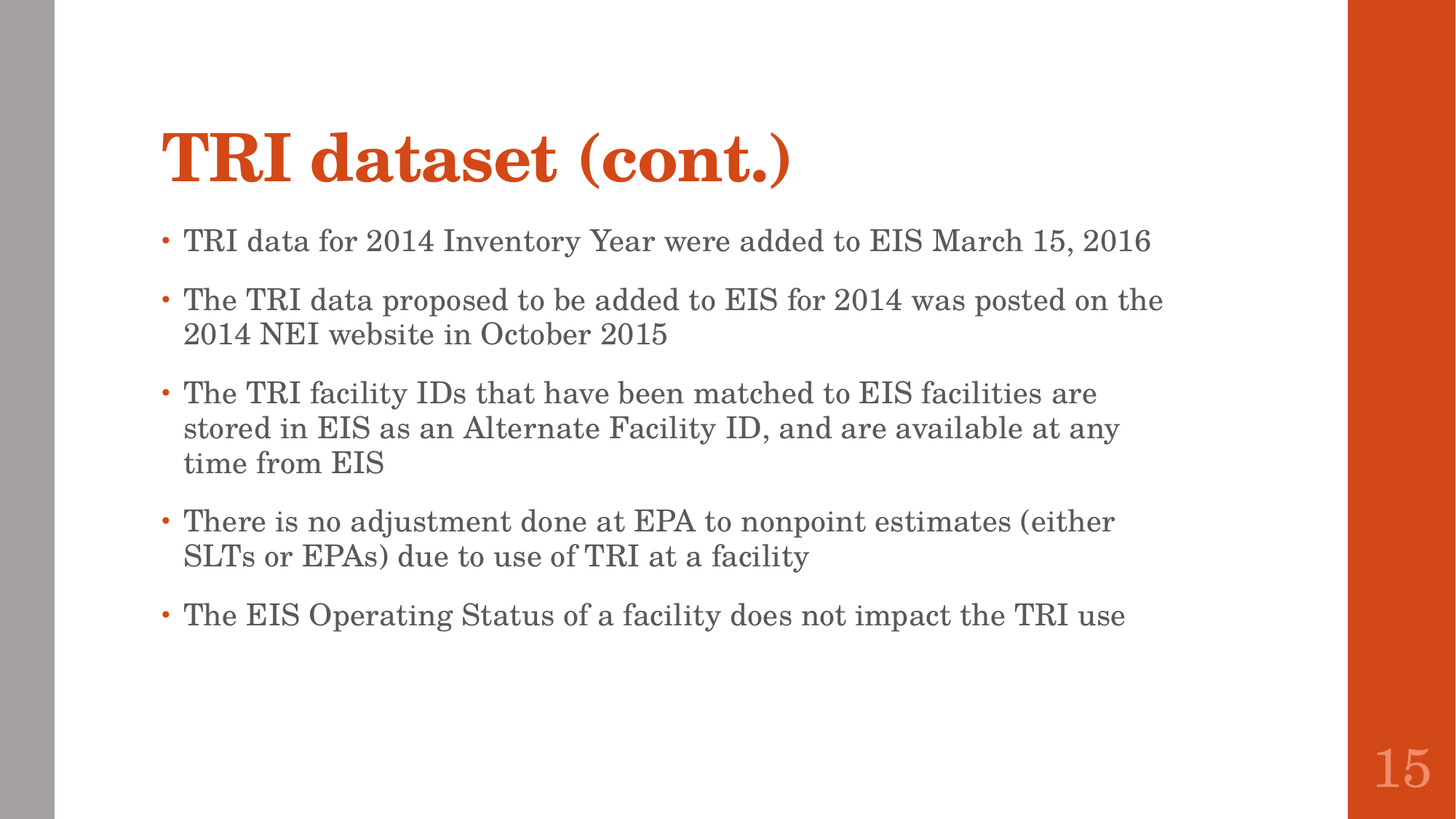

# TRI dataset (cont.)
TRI data for 2014 Inventory Year were added to EIS March 15, 2016
The TRI data proposed to be added to EIS for 2014 was posted on the 2014 NEI website in October 2015
The TRI facility IDs that have been matched to EIS facilities are stored in EIS as an Alternate Facility ID, and are available at any time from EIS
There is no adjustment done at EPA to nonpoint estimates (either SLTs or EPAs) due to use of TRI at a facility
The EIS Operating Status of a facility does not impact the TRI use
15